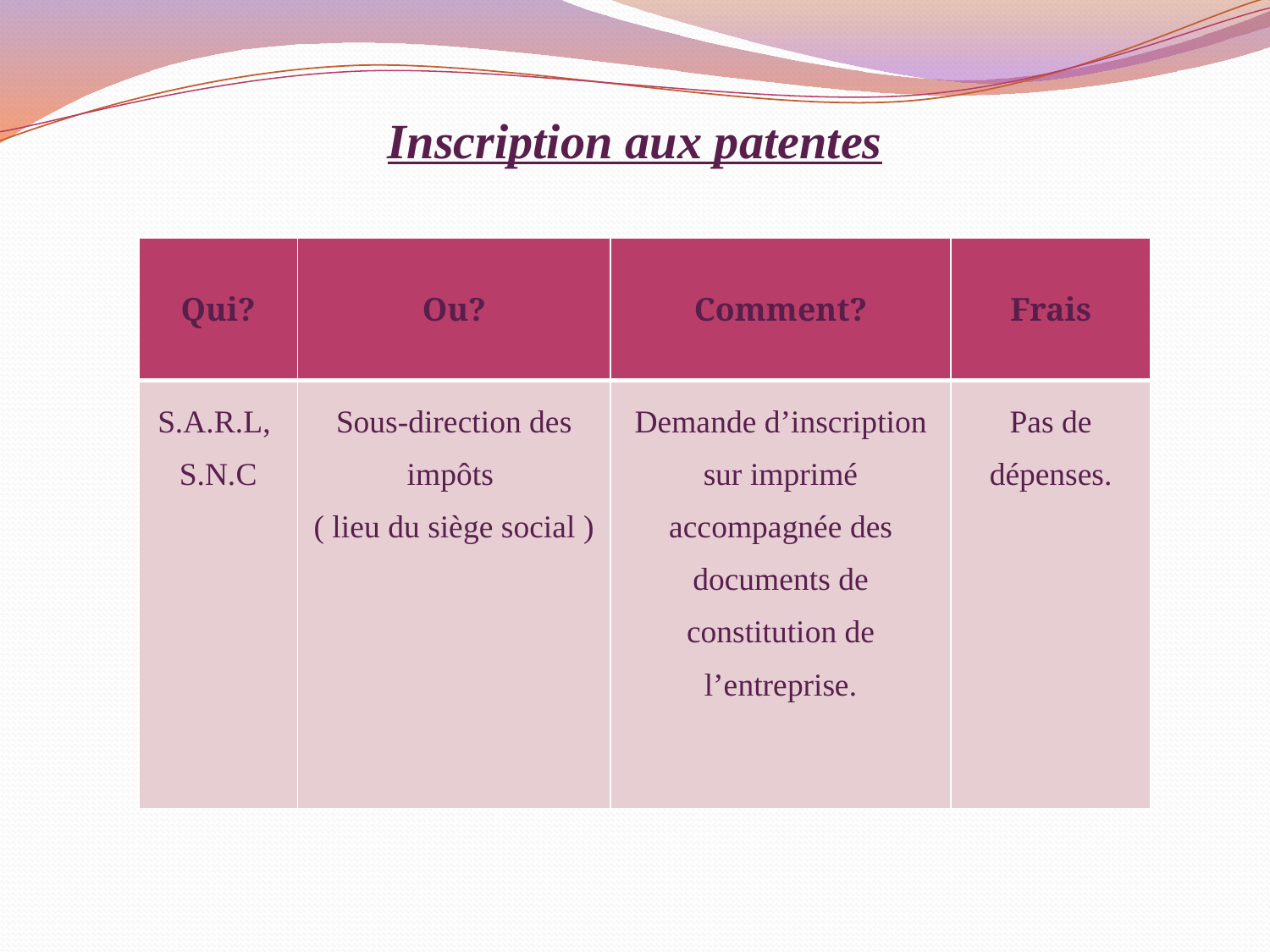

# Inscription aux patentes
| Qui? | Ou? | Comment? | Frais |
| --- | --- | --- | --- |
| S.A.R.L, S.N.C | Sous-direction des impôts ( lieu du siège social ) | Demande d’inscription sur imprimé accompagnée des documents de constitution de l’entreprise. | Pas de dépenses. |